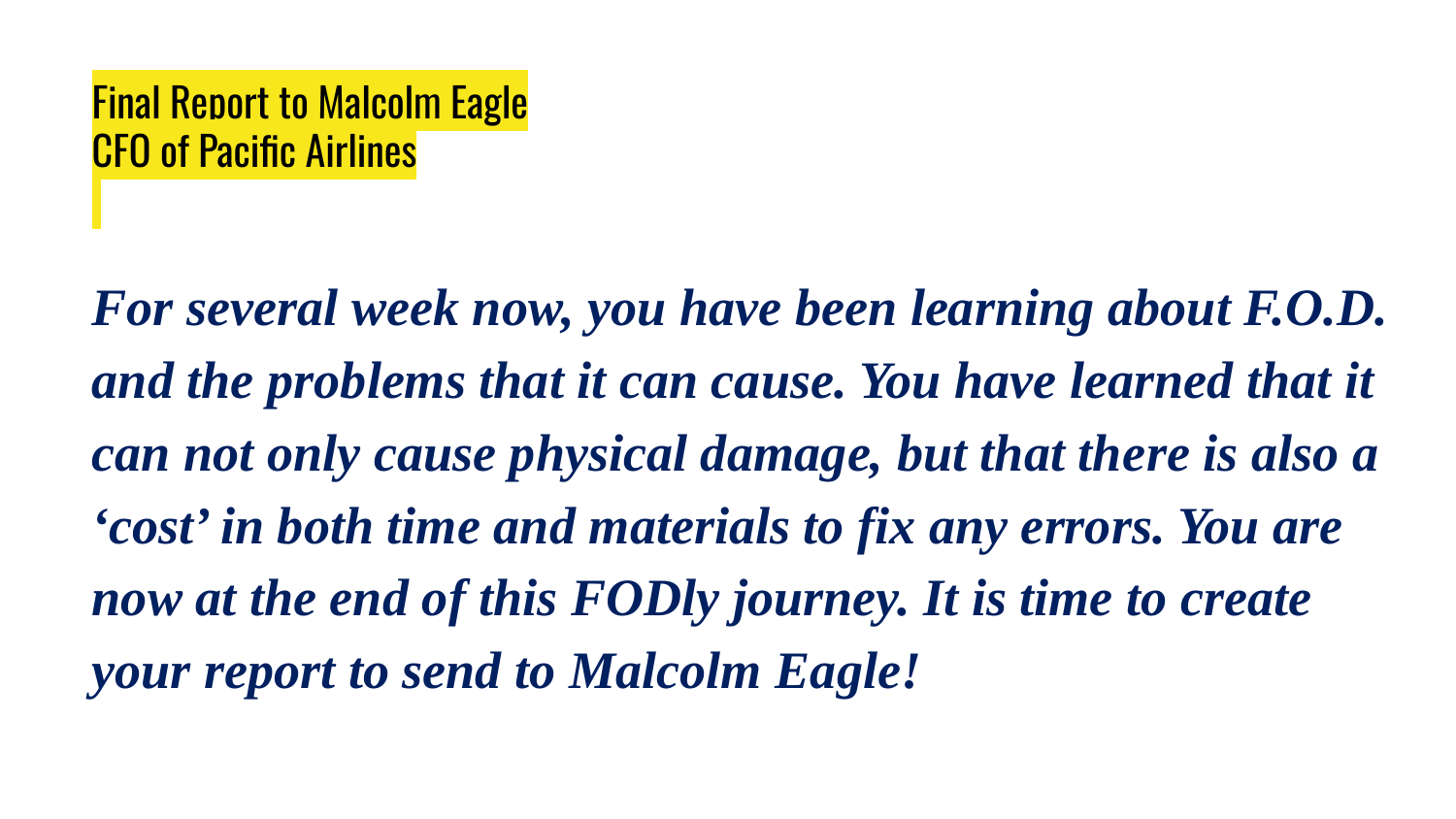

# Final Report to Malcolm Eagle CFO of Pacific Airlines
For several week now, you have been learning about F.O.D. and the problems that it can cause. You have learned that it can not only cause physical damage, but that there is also a ‘cost’ in both time and materials to fix any errors. You are now at the end of this FODly journey. It is time to create your report to send to Malcolm Eagle!